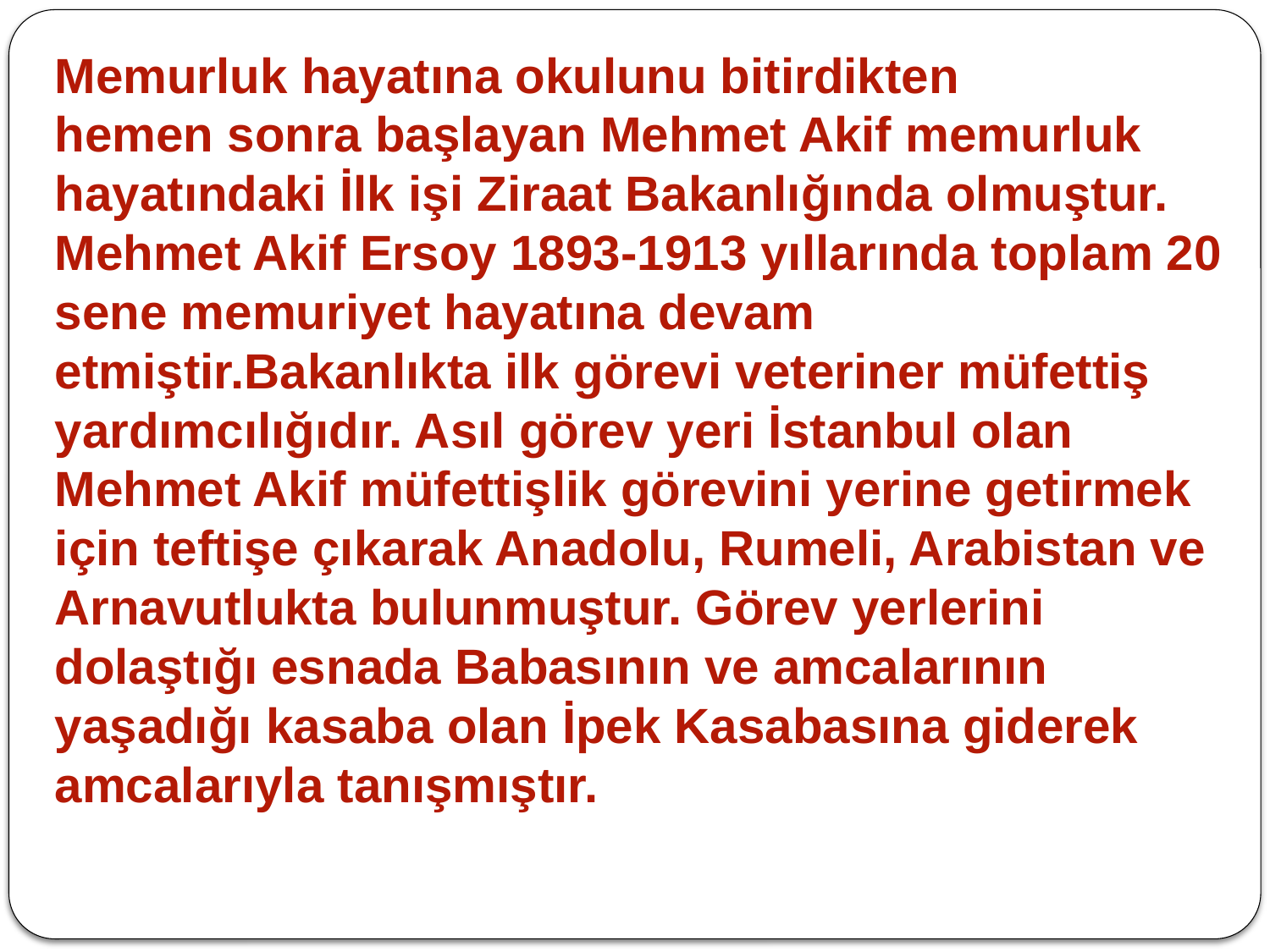

# Memurluk hayatına okulunu bitirdikten hemen sonra başlayan Mehmet Akif memurluk hayatındaki İlk işi Ziraat Bakanlığında olmuştur. Mehmet Akif Ersoy 1893-1913 yıllarında toplam 20 sene memuriyet hayatına devam etmiştir.Bakanlıkta ilk görevi veteriner müfettiş yardımcılığıdır. Asıl görev yeri İstanbul olan Mehmet Akif müfettişlik görevini yerine getirmek için teftişe çıkarak Anadolu, Rumeli, Arabistan ve Arnavutlukta bulunmuştur. Görev yerlerini dolaştığı esnada Babasının ve amcalarının yaşadığı kasaba olan İpek Kasabasına giderek amcalarıyla tanışmıştır.